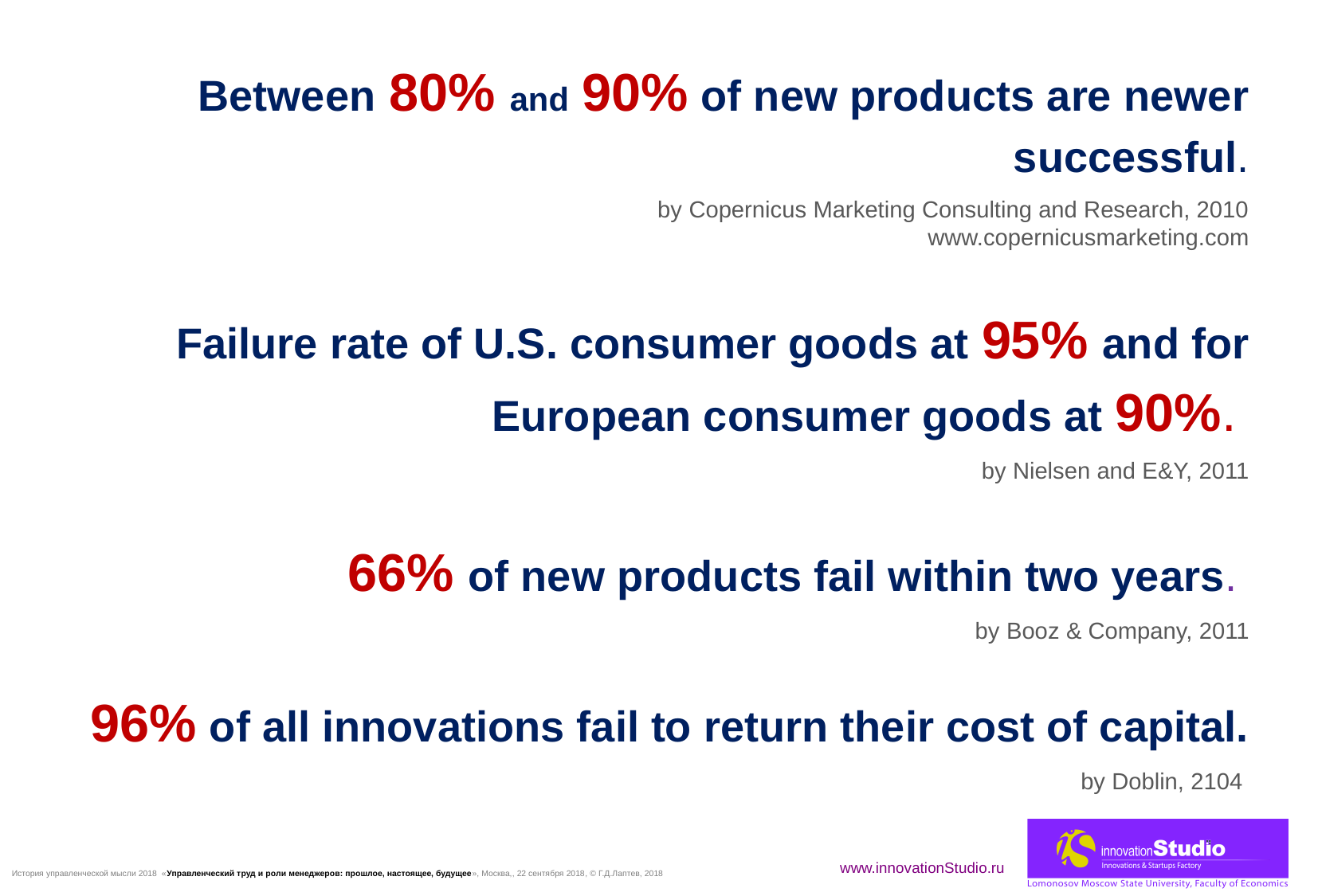

Between 80% and 90% of new products are newer successful.

by Copernicus Marketing Consulting and Research, 2010
www.copernicusmarketing.com

Failure rate of U.S. consumer goods at 95% and for European consumer goods at 90%.

by Nielsen and E&Y, 2011

66% of new products fail within two years.

by Booz & Company, 2011

96% of all innovations fail to return their cost of capital.

by Doblin, 2104